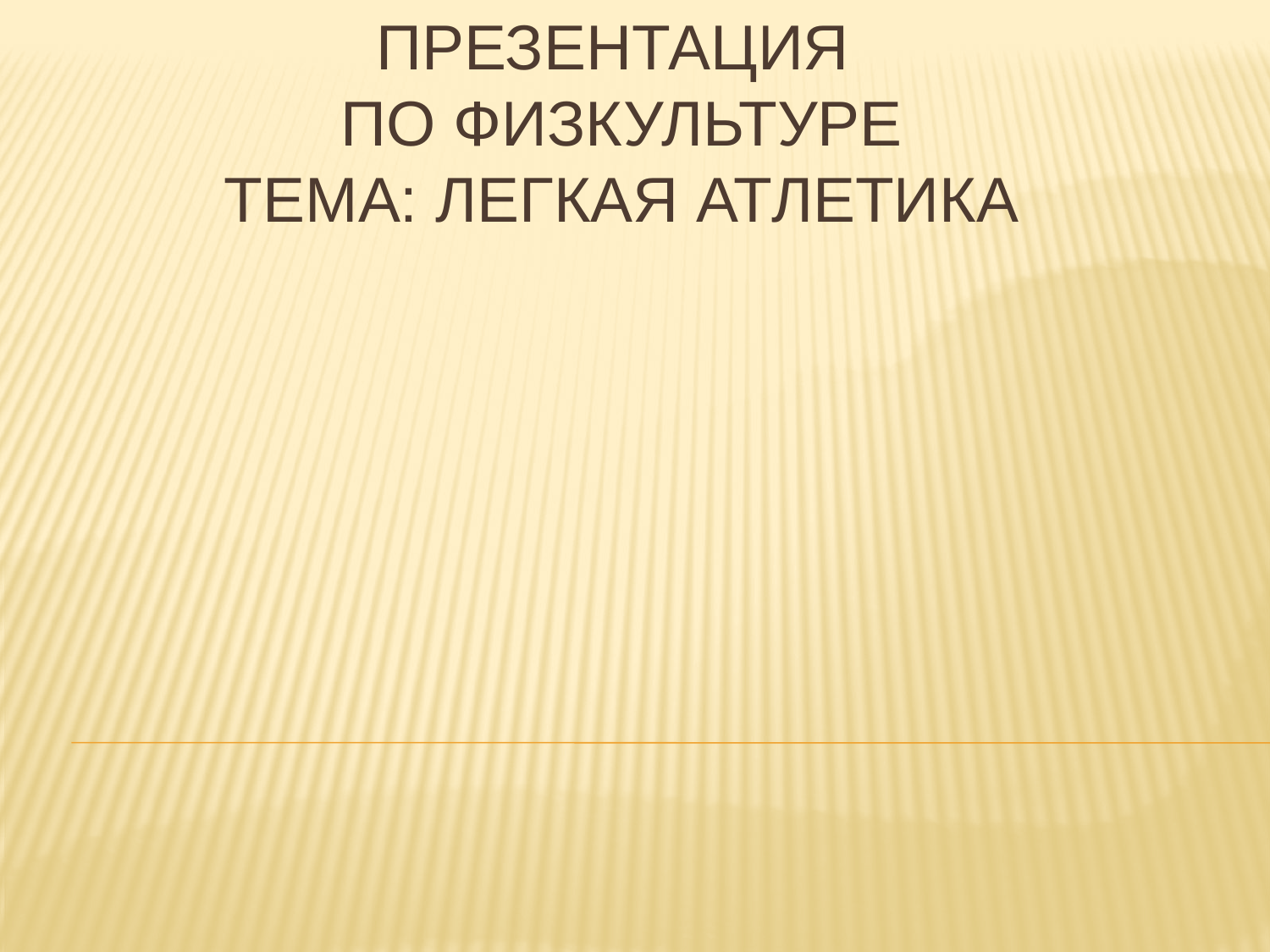

# презентация по физкультуре Тема: легкая атлетика